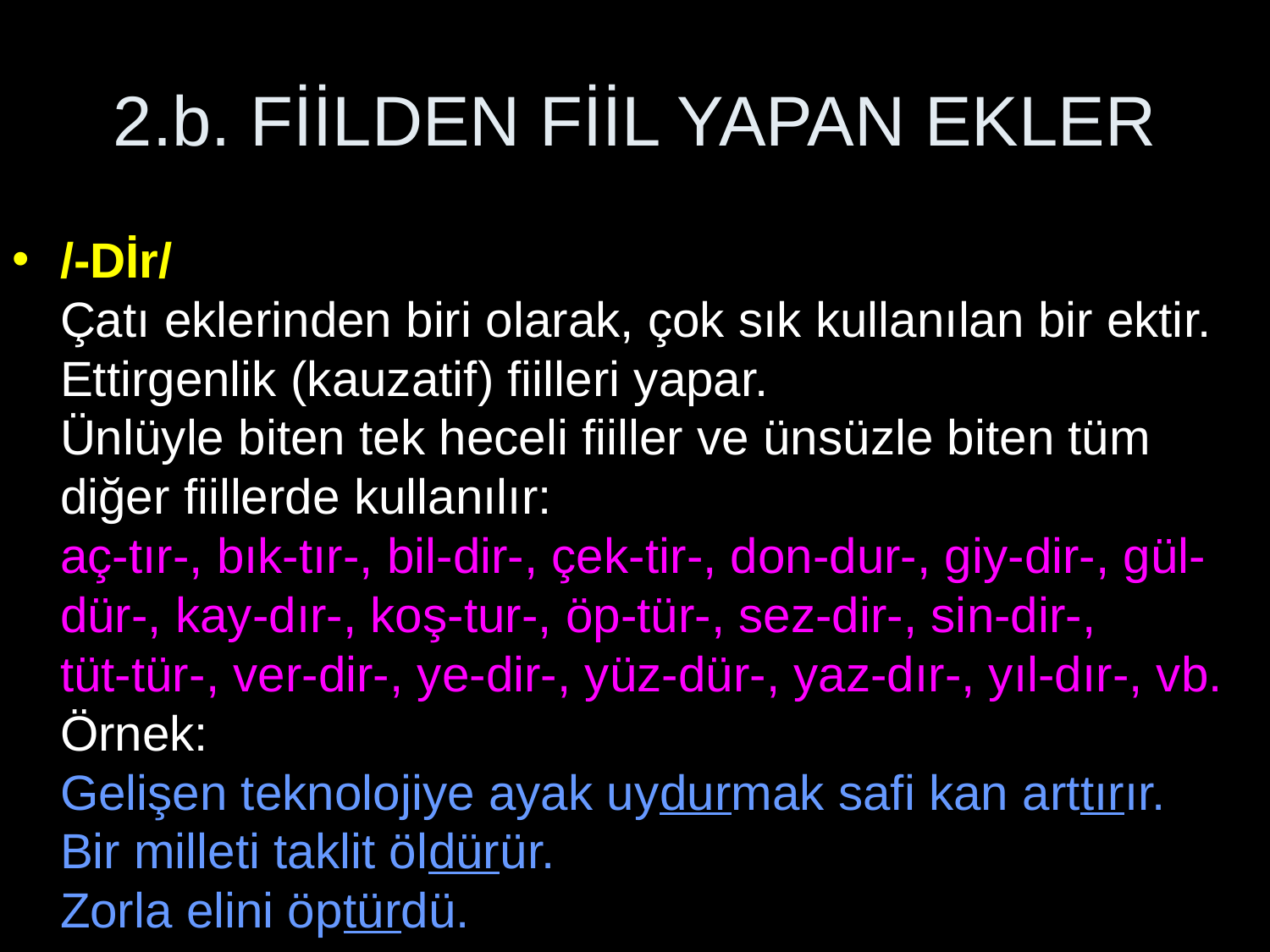

# 2.b. FİİLDEN FİİL YAPAN EKLER
/-Dİr/
Çatı eklerinden biri olarak, çok sık kullanılan bir ektir.
Ettirgenlik (kauzatif) fiilleri yapar.
Ünlüyle biten tek heceli fiiller ve ünsüzle biten tüm diğer fiillerde kullanılır:
aç-tır-, bık-tır-, bil-dir-, çek-tir-, don-dur-, giy-dir-, gül-dür-, kay-dır-, koş-tur-, öp-tür-, sez-dir-, sin-dir-,
tüt-tür-, ver-dir-, ye-dir-, yüz-dür-, yaz-dır-, yıl-dır-, vb.
Örnek:
Gelişen teknolojiye ayak uydurmak safi kan arttırır.
Bir milleti taklit öldürür.
Zorla elini öptürdü.